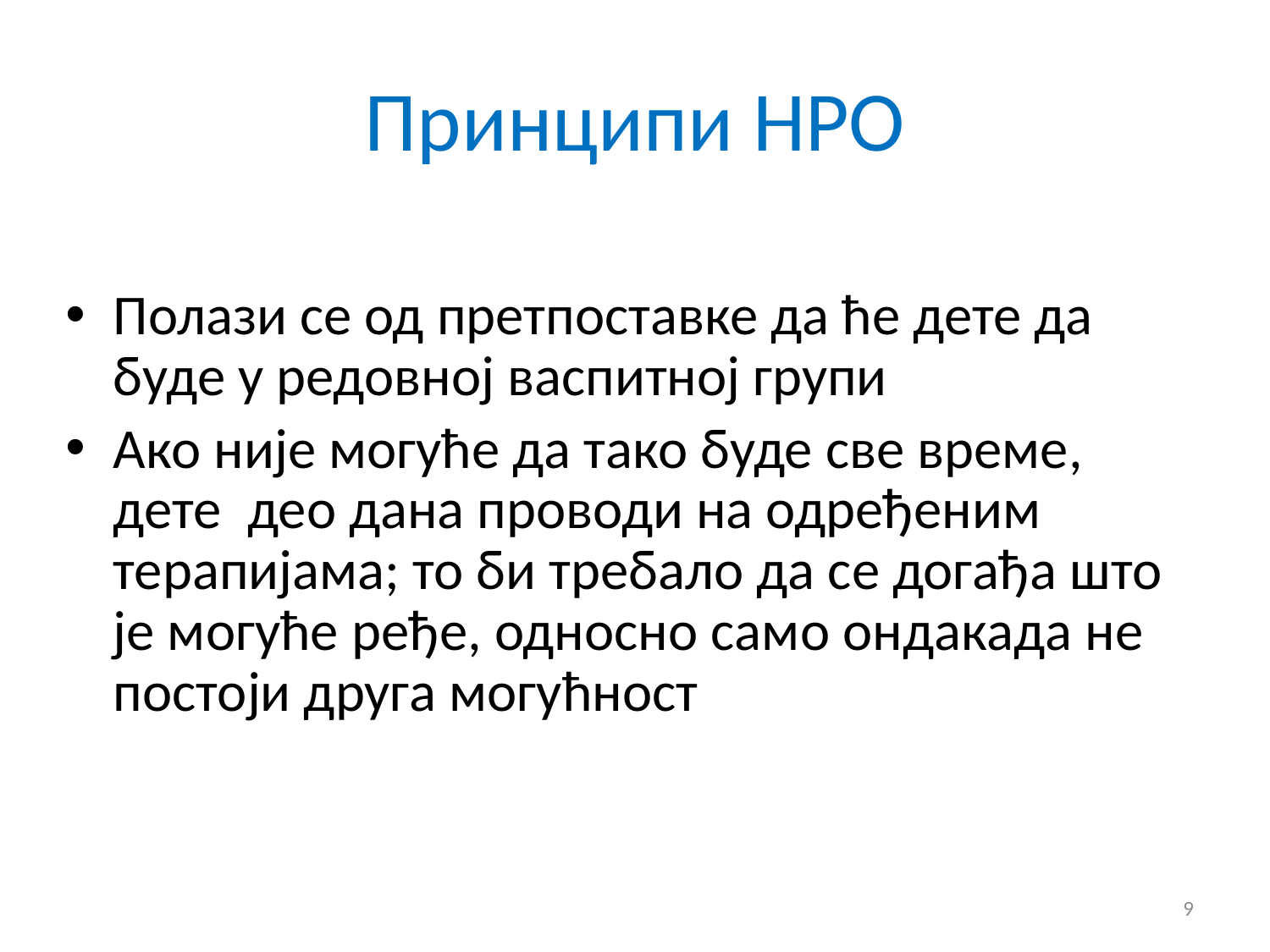

# Принципи НРО

Полази се од претпоставке да ће дете да буде у редовној васпитној групи
Ако није могуће да тако буде све време, дете  део дана проводи на одређеним терапијама; то би требало да се догађа што је могуће ређе, односно само ондакада не постоји друга могућност
9